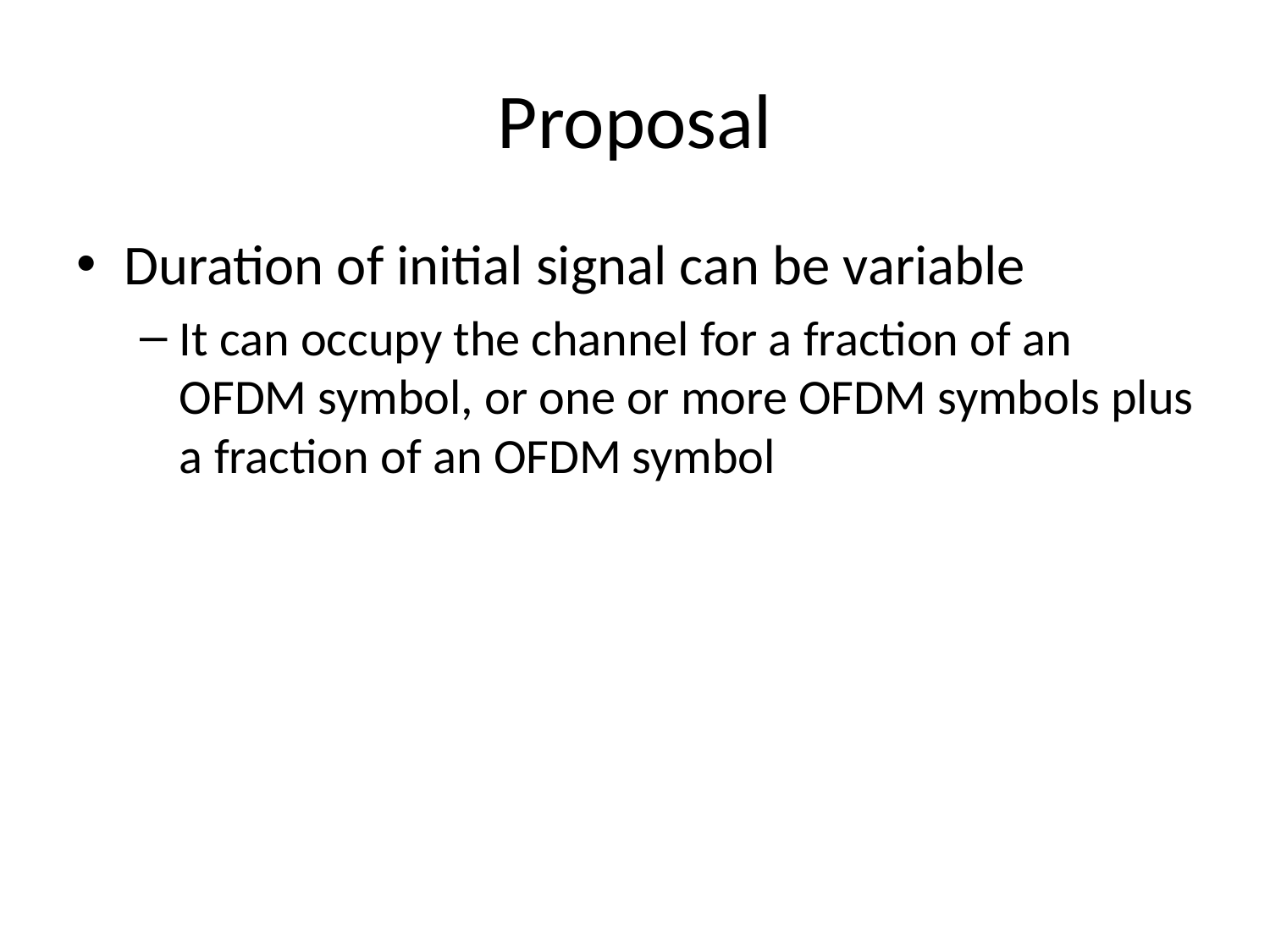

# Proposal
Duration of initial signal can be variable
It can occupy the channel for a fraction of an OFDM symbol, or one or more OFDM symbols plus a fraction of an OFDM symbol